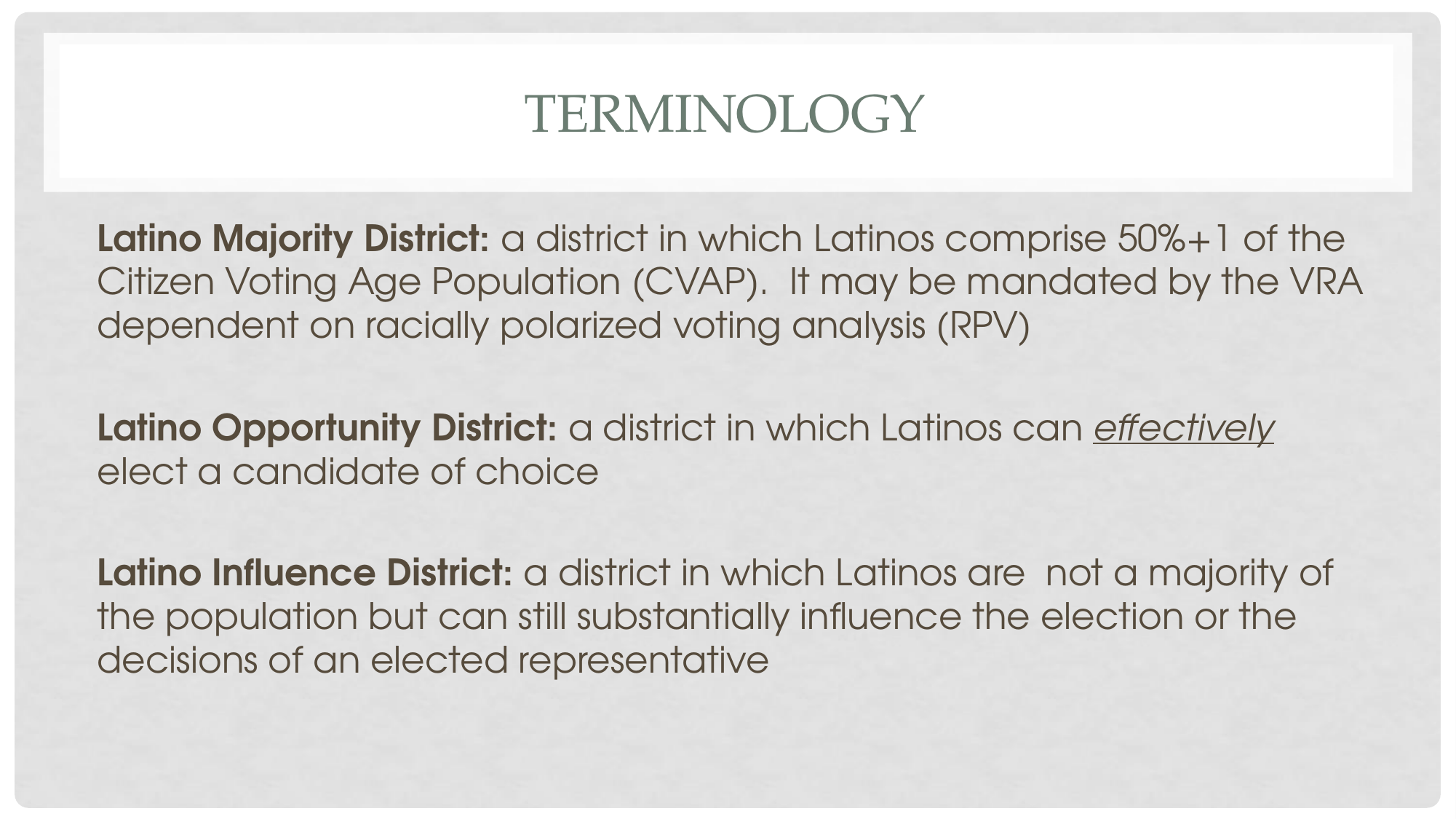

# Terminology
Latino Majority District: a district in which Latinos comprise 50%+1 of the Citizen Voting Age Population (CVAP).  It may be mandated by the VRA dependent on racially polarized voting analysis (RPV)

Latino Opportunity District: a district in which Latinos can effectively elect a candidate of choice

Latino Influence District: a district in which Latinos are  not a majority of the population but can still substantially influence the election or the decisions of an elected representative